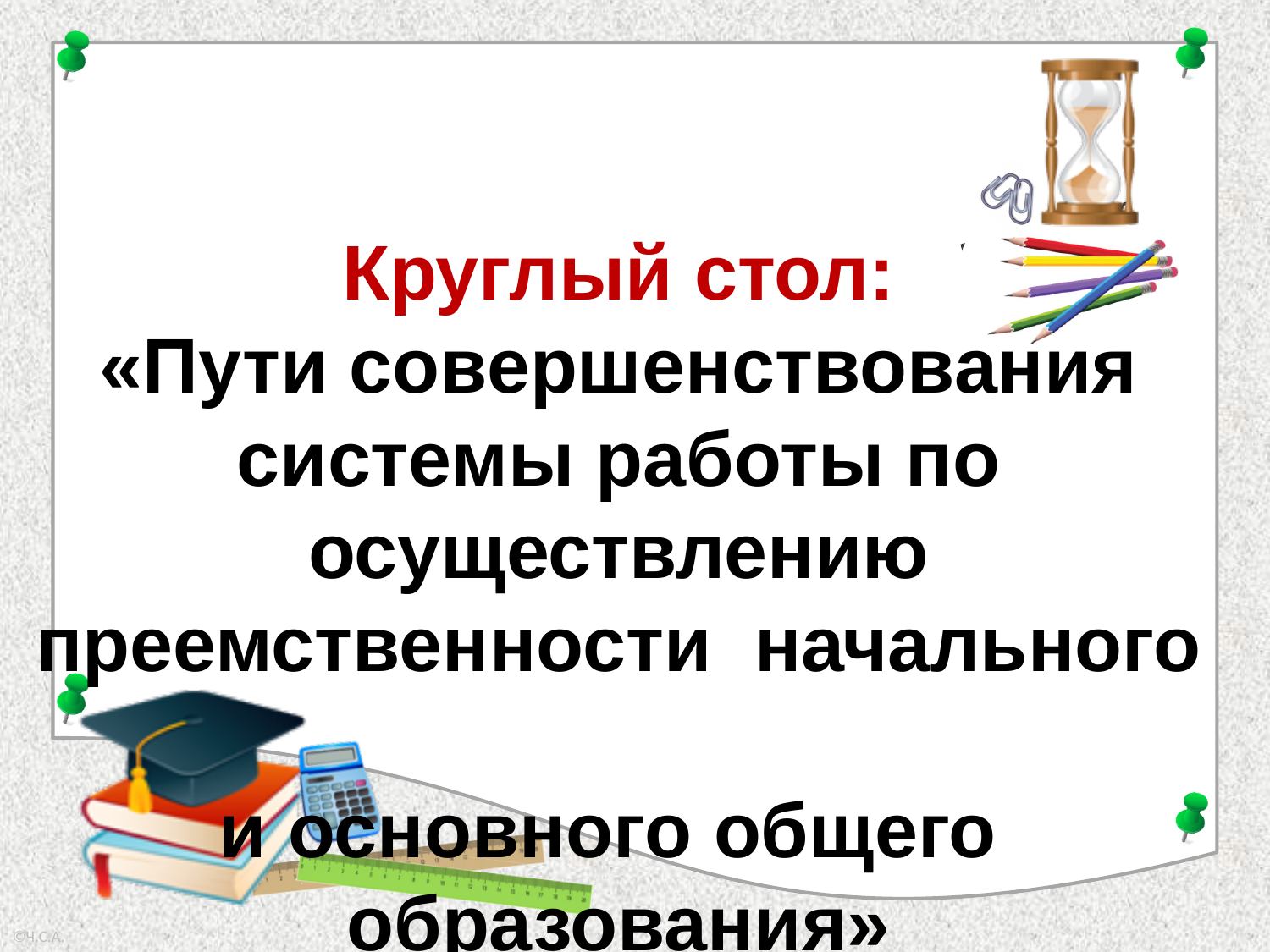

Круглый стол:
«Пути совершенствования системы работы по осуществлению преемственности  начального
и основного общего  образования»